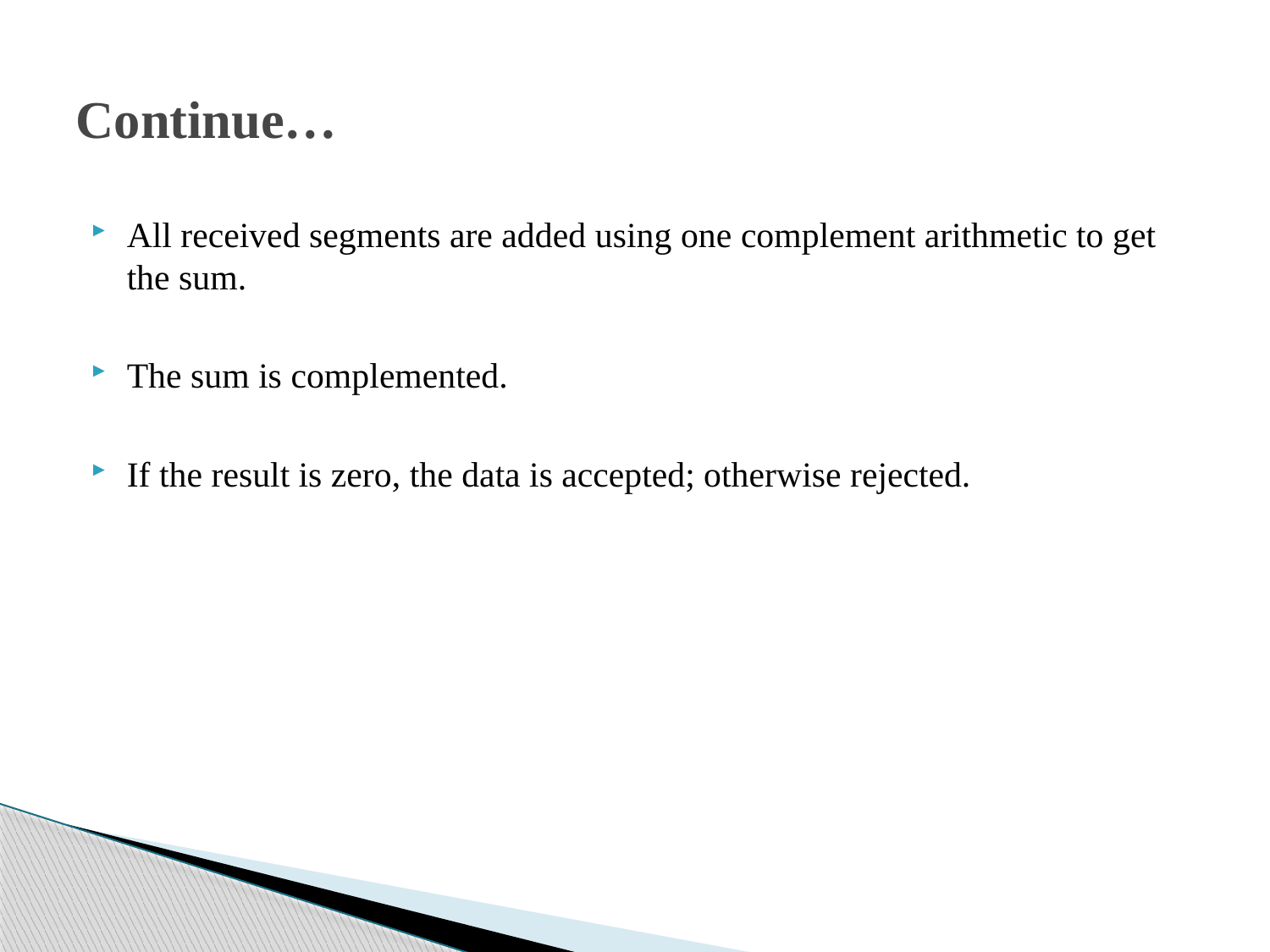

# Continue…
All received segments are added using one complement arithmetic to get the sum.

The sum is complemented.

If the result is zero, the data is accepted; otherwise rejected.